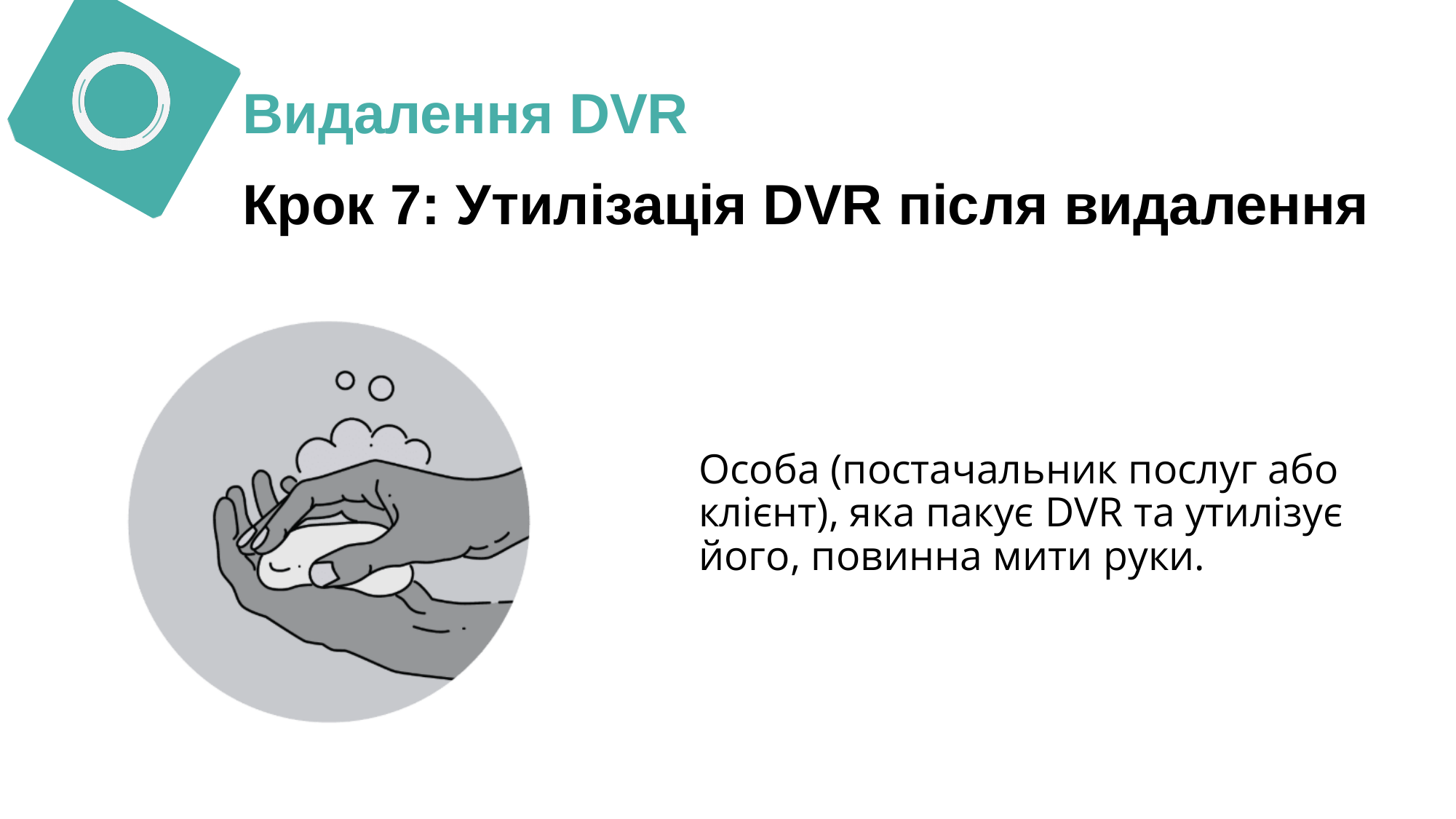

Видалення DVR
Крок 7: Утилізація DVR після видалення

Особа (постачальник послуг або клієнт), яка пакує DVR та утилізує його, повинна мити руки.